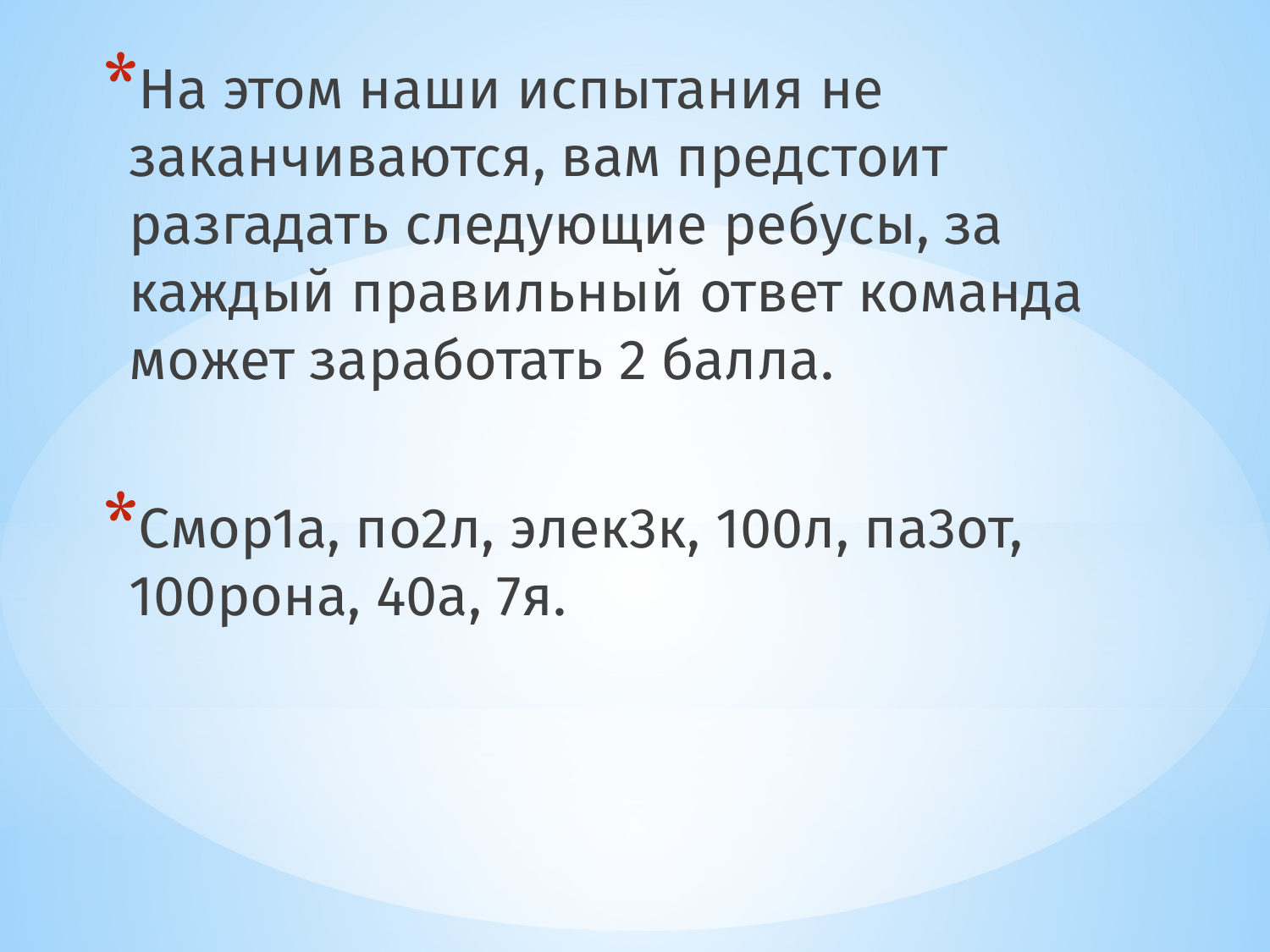

На этом наши испытания не заканчиваются, вам предстоит разгадать следующие ребусы, за каждый правильный ответ команда может заработать 2 балла.

Смор1а, по2л, элек3к, 100л, па3от, 100рона, 40а, 7я.